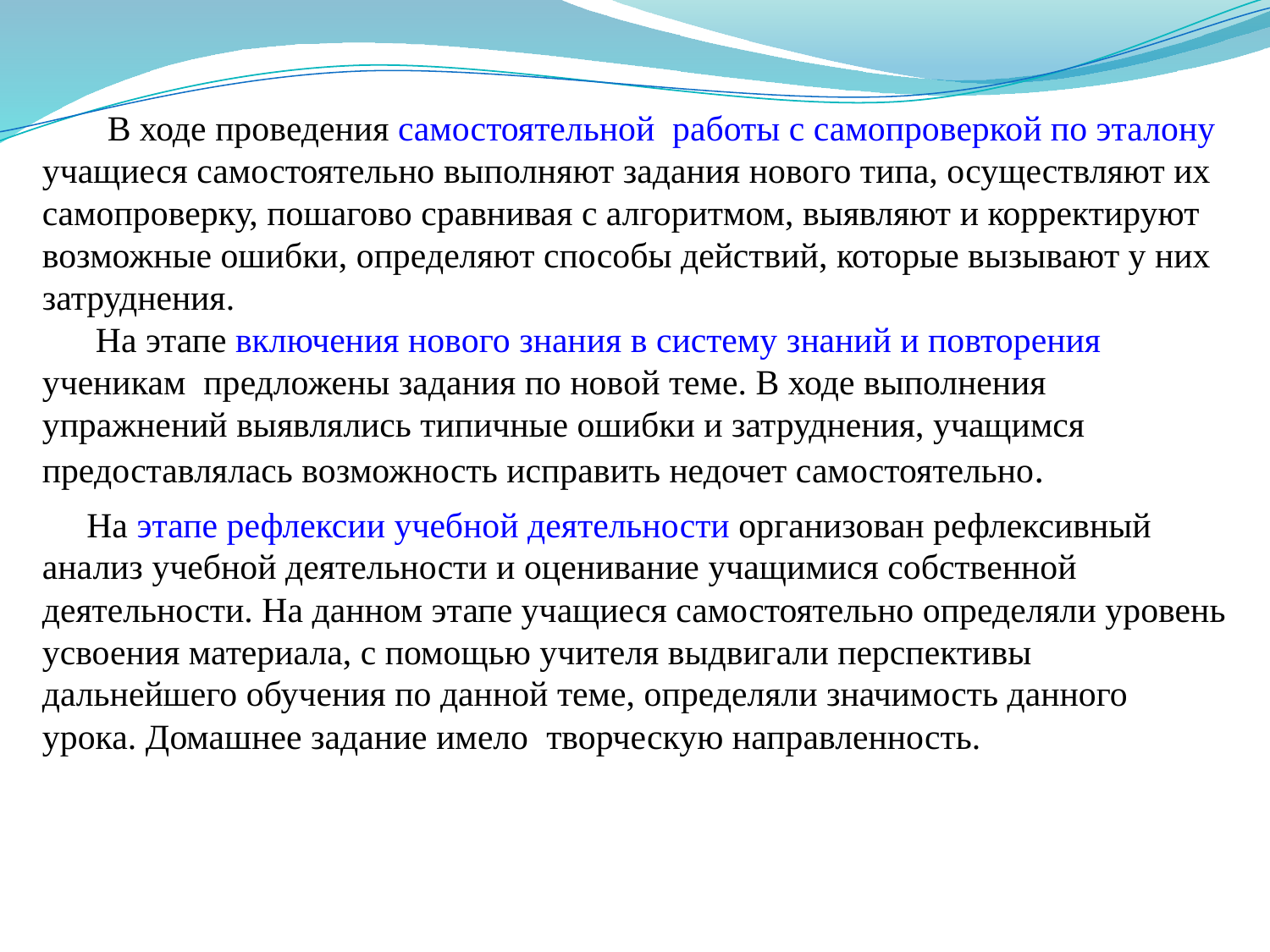

В ходе проведения самостоятельной  работы с самопроверкой по эталону учащиеся самостоятельно выполняют задания нового типа, осуществляют их самопроверку, пошагово сравнивая с алгоритмом, выявляют и корректируют возможные ошибки, определяют способы действий, которые вызывают у них затруднения.
      На этапе включения нового знания в систему знаний и повторения ученикам  предложены задания по новой теме. В ходе выполнения упражнений выявлялись типичные ошибки и затруднения, учащимся предоставлялась возможность исправить недочет самостоятельно.

     На этапе рефлексии учебной деятельности организован рефлексивный анализ учебной деятельности и оценивание учащимися собственной деятельности. На данном этапе учащиеся самостоятельно определяли уровень усвоения материала, с помощью учителя выдвигали перспективы дальнейшего обучения по данной теме, определяли значимость данного урока. Домашнее задание имело  творческую направленность.